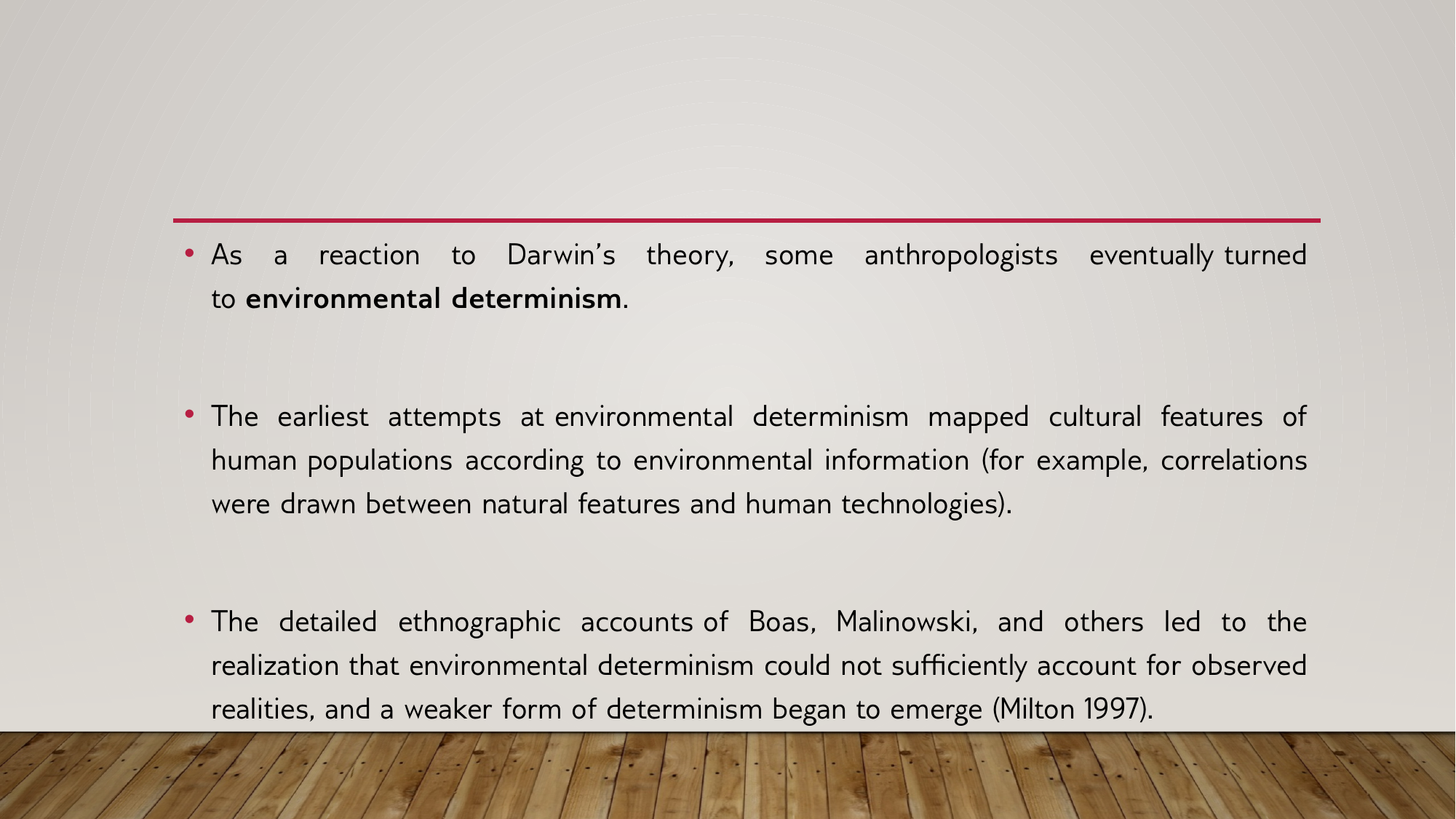

As a reaction to Darwin’s theory, some anthropologists eventually turned to environmental determinism.

The earliest attempts at environmental determinism mapped cultural features of human populations according to environmental information (for example, correlations were drawn between natural features and human technologies).

The detailed ethnographic accounts of Boas, Malinowski, and others led to the realization that environmental determinism could not sufficiently account for observed realities, and a weaker form of determinism began to emerge (Milton 1997).